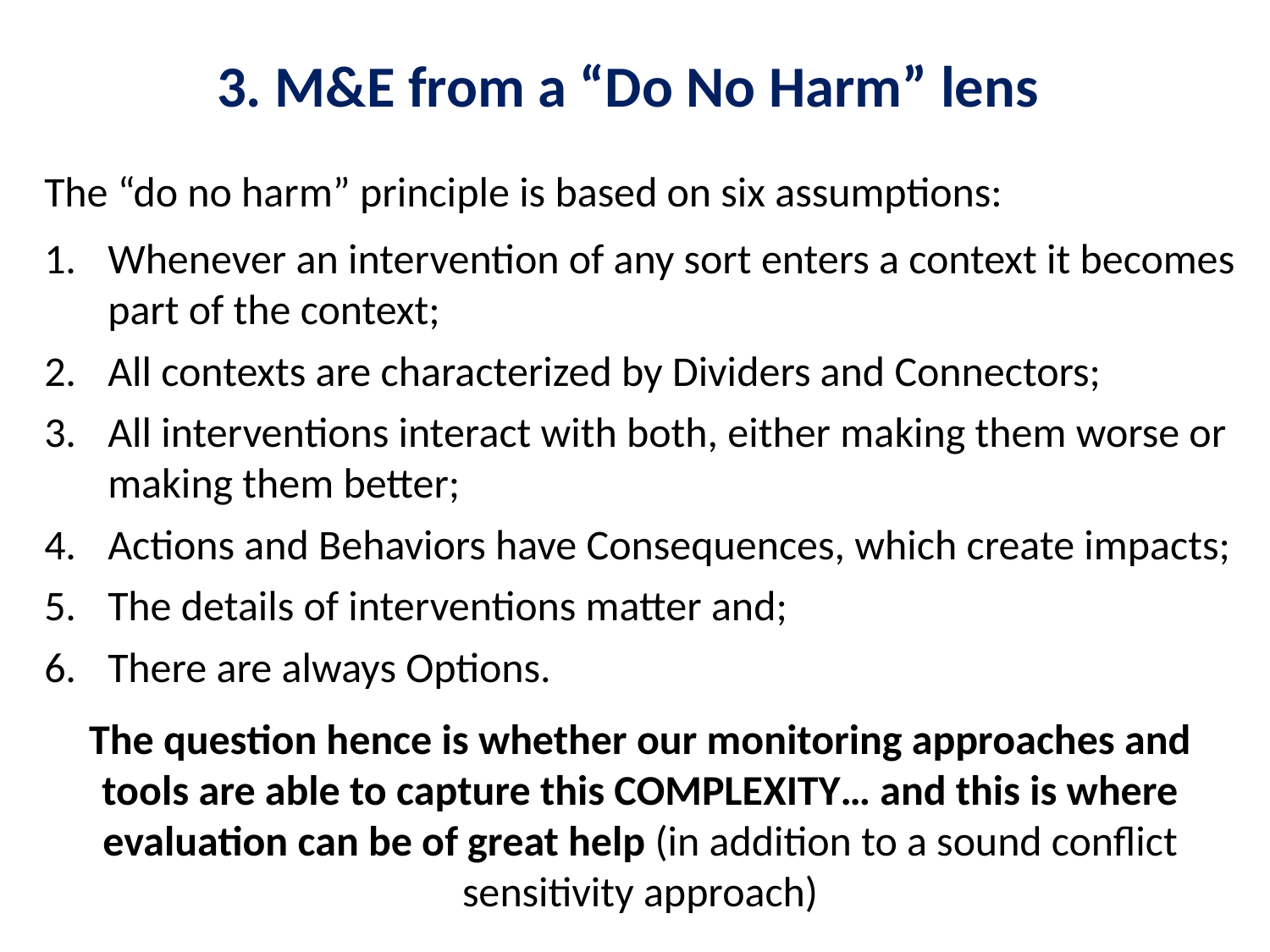

3. M&E from a “Do No Harm” lens
The “do no harm” principle is based on six assumptions:
Whenever an intervention of any sort enters a context it becomes part of the context;
All contexts are characterized by Dividers and Connectors;
All interventions interact with both, either making them worse or making them better;
Actions and Behaviors have Consequences, which create impacts;
The details of interventions matter and;
There are always Options.
The question hence is whether our monitoring approaches and tools are able to capture this COMPLEXITY… and this is where evaluation can be of great help (in addition to a sound conflict sensitivity approach)